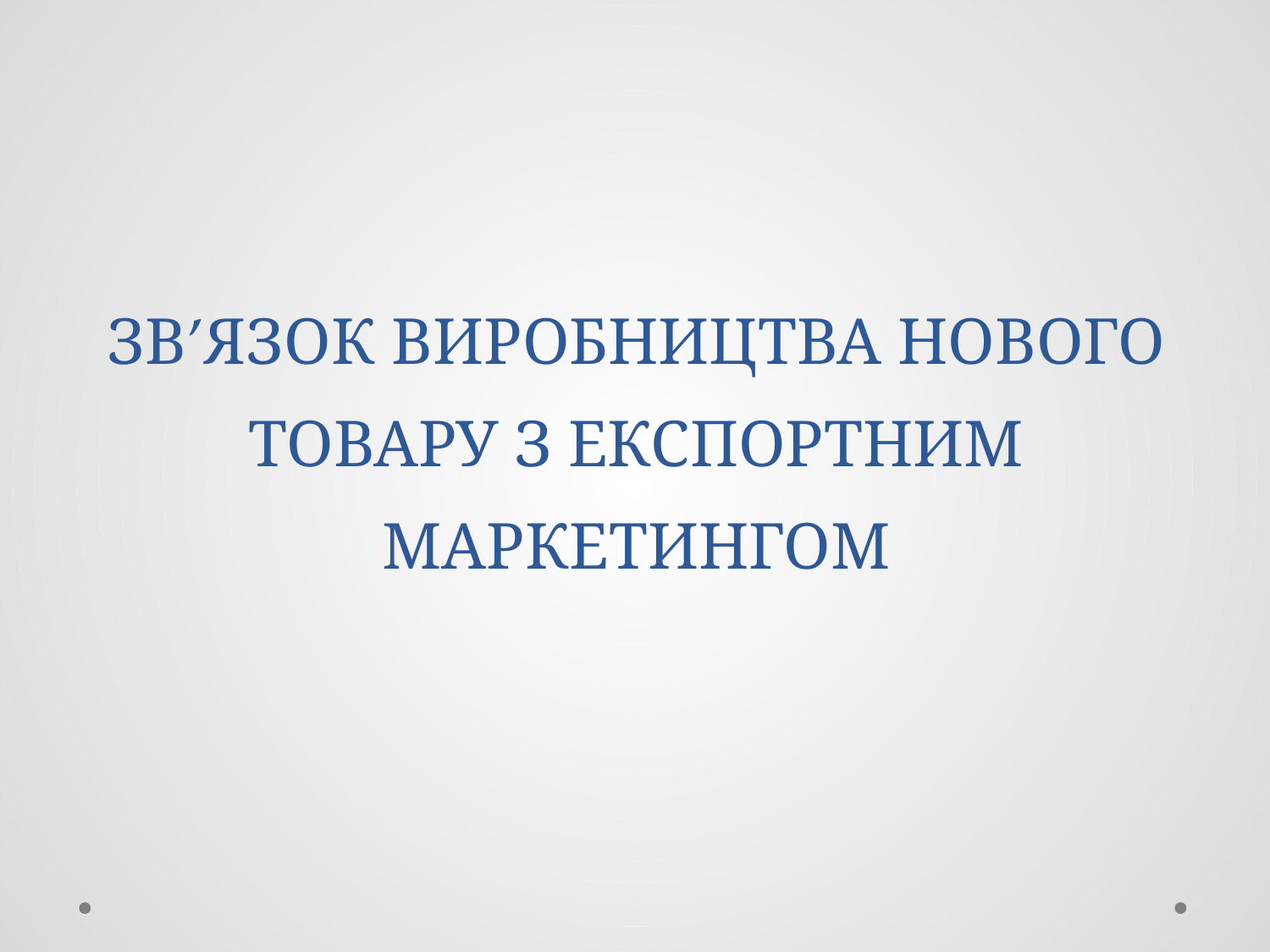

# ЗВ’ЯЗОК ВИРОБНИЦТВА НОВОГО ТОВАРУ З ЕКСПОРТНИМ МАРКЕТИНГОМ